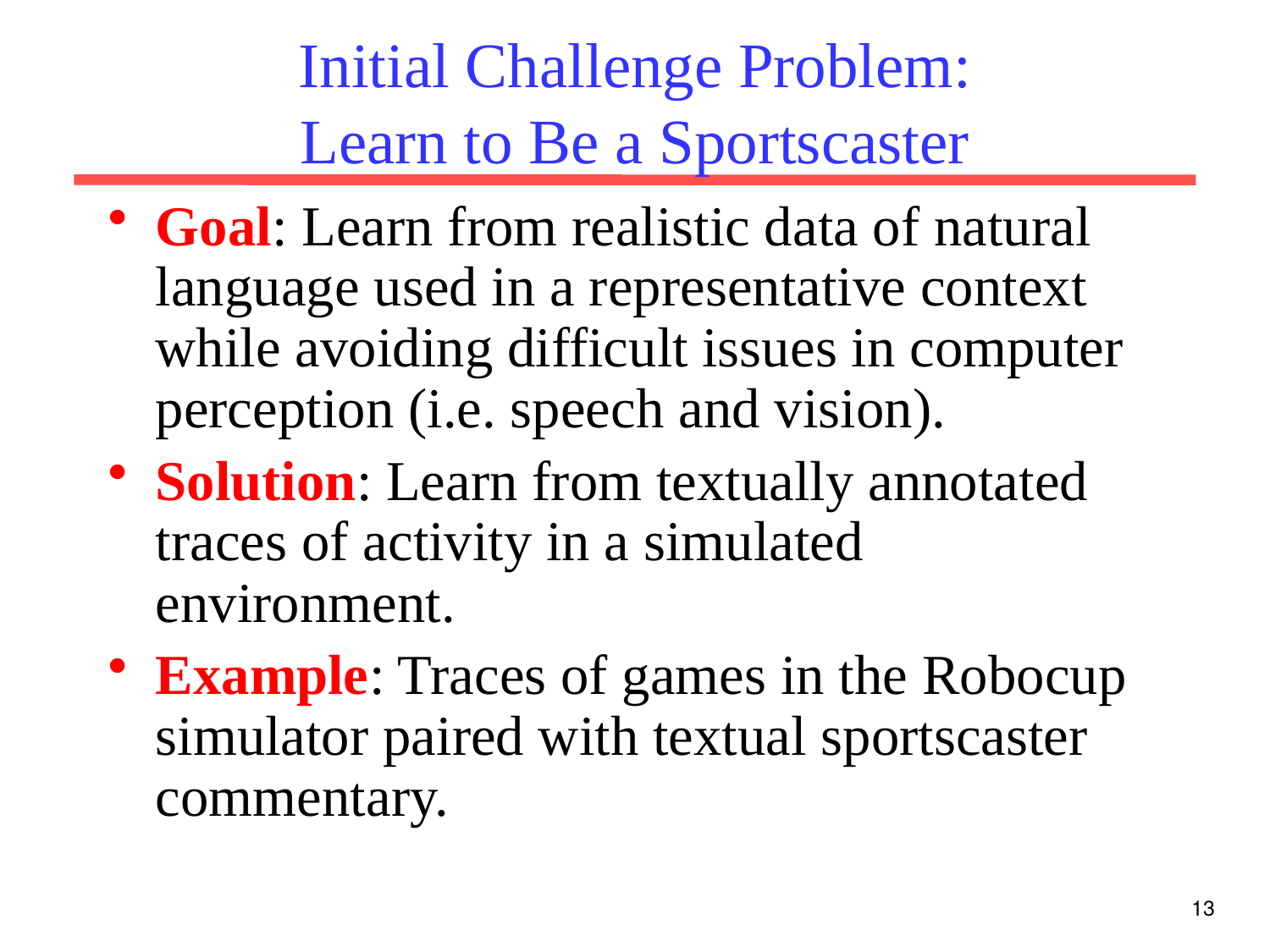

# Initial Challenge Problem: Learn to Be a Sportscaster
Goal: Learn from realistic data of natural language used in a representative context while avoiding difficult issues in computer perception (i.e. speech and vision).
Solution: Learn from textually annotated traces of activity in a simulated environment.
Example: Traces of games in the Robocup simulator paired with textual sportscaster commentary.
13